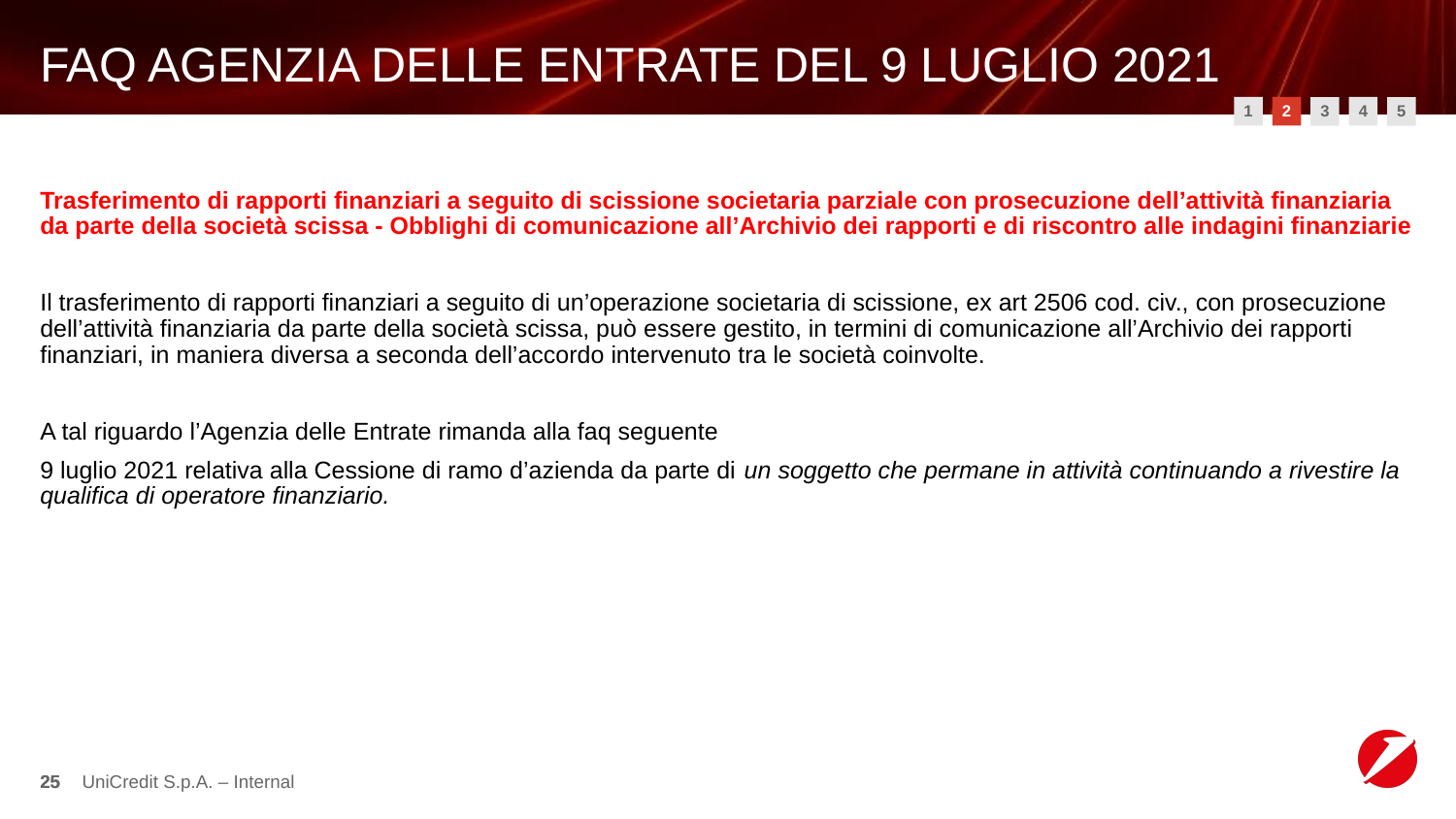

# FAQ AGENZIA DELLE ENTRATE DEL 9 LUGLIO 2021
1
2
4
3
5

Trasferimento di rapporti finanziari a seguito di scissione societaria parziale con prosecuzione dell’attività finanziaria da parte della società scissa - Obblighi di comunicazione all’Archivio dei rapporti e di riscontro alle indagini finanziarie

Il trasferimento di rapporti finanziari a seguito di un’operazione societaria di scissione, ex art 2506 cod. civ., con prosecuzione dell’attività finanziaria da parte della società scissa, può essere gestito, in termini di comunicazione all’Archivio dei rapporti finanziari, in maniera diversa a seconda dell’accordo intervenuto tra le società coinvolte.

A tal riguardo l’Agenzia delle Entrate rimanda alla faq seguente
9 luglio 2021 relativa alla Cessione di ramo d’azienda da parte di un soggetto che permane in attività continuando a rivestire la qualifica di operatore finanziario.

UniCredit S.p.A. – Internal